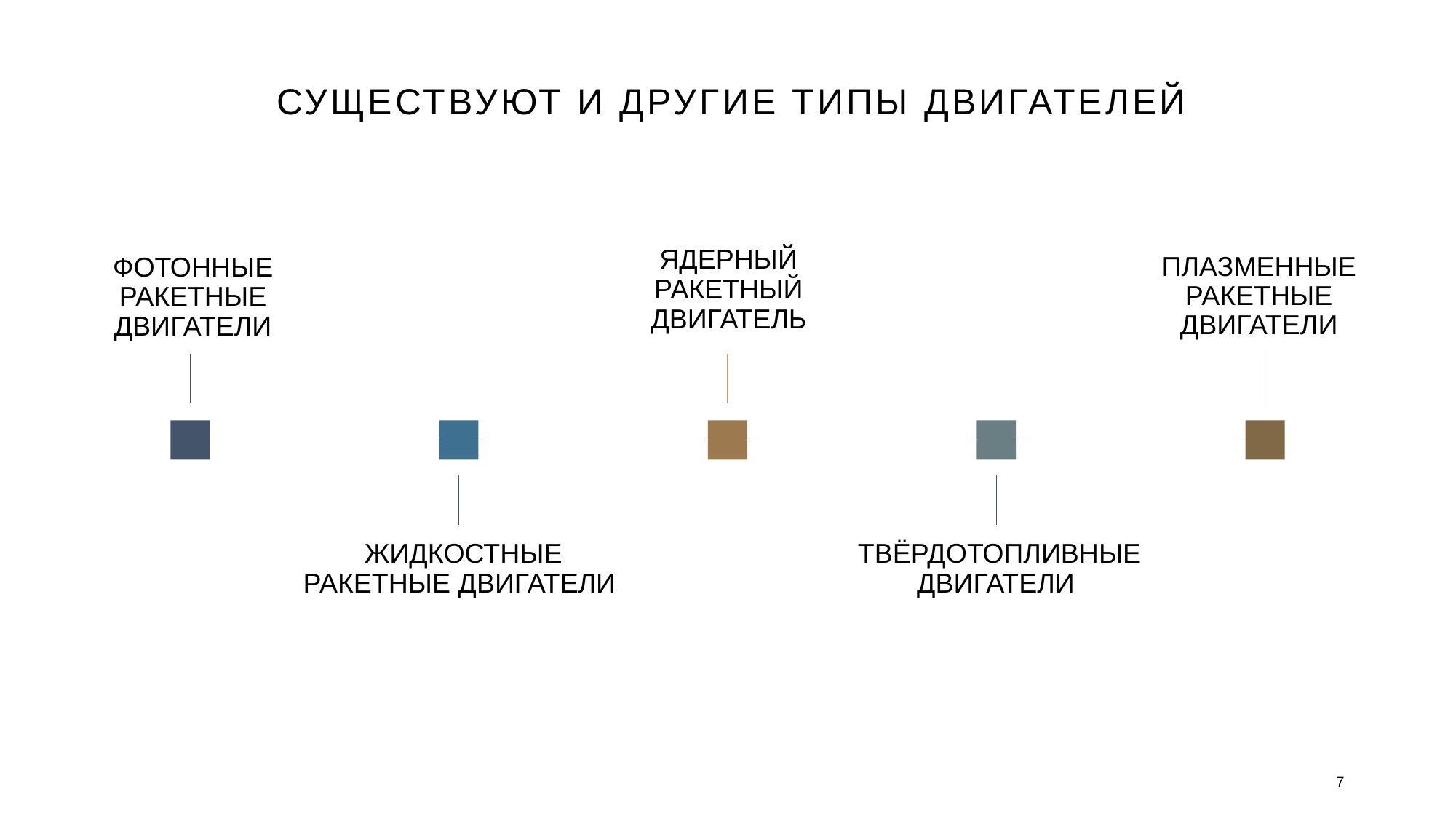

# СУЩЕСТВУЮТ И ДРУГИЕ ТИПЫ ДВИГАТЕЛЕЙ
Ядерный ракетный двигатель
Плазменные ракетные двигатели
Фотонные ракетные двигатели
 жидкостные ракетные двигатели
 твёрдотопливные двигатели
7